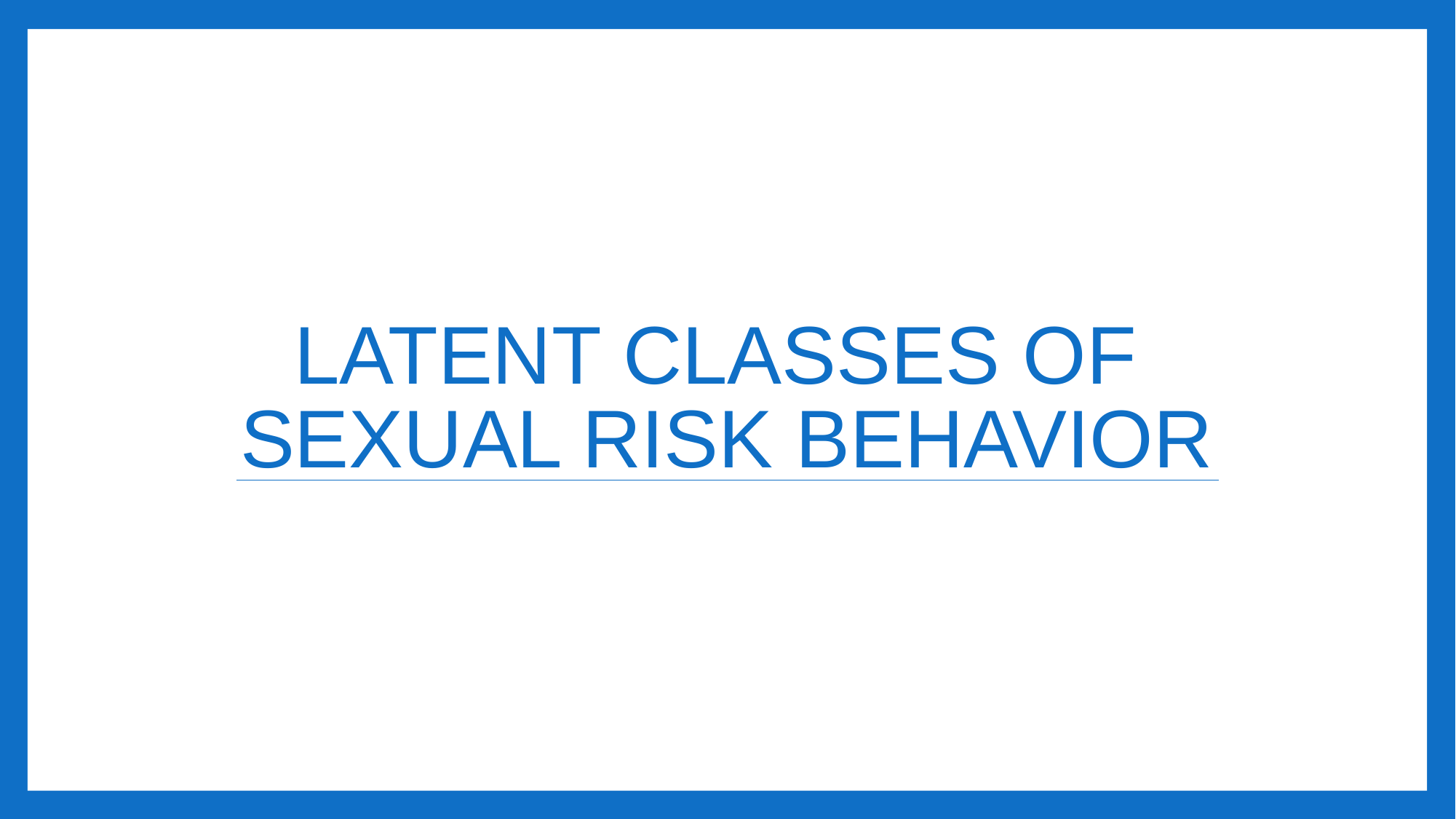

# Latent classes of sexual risk behavior